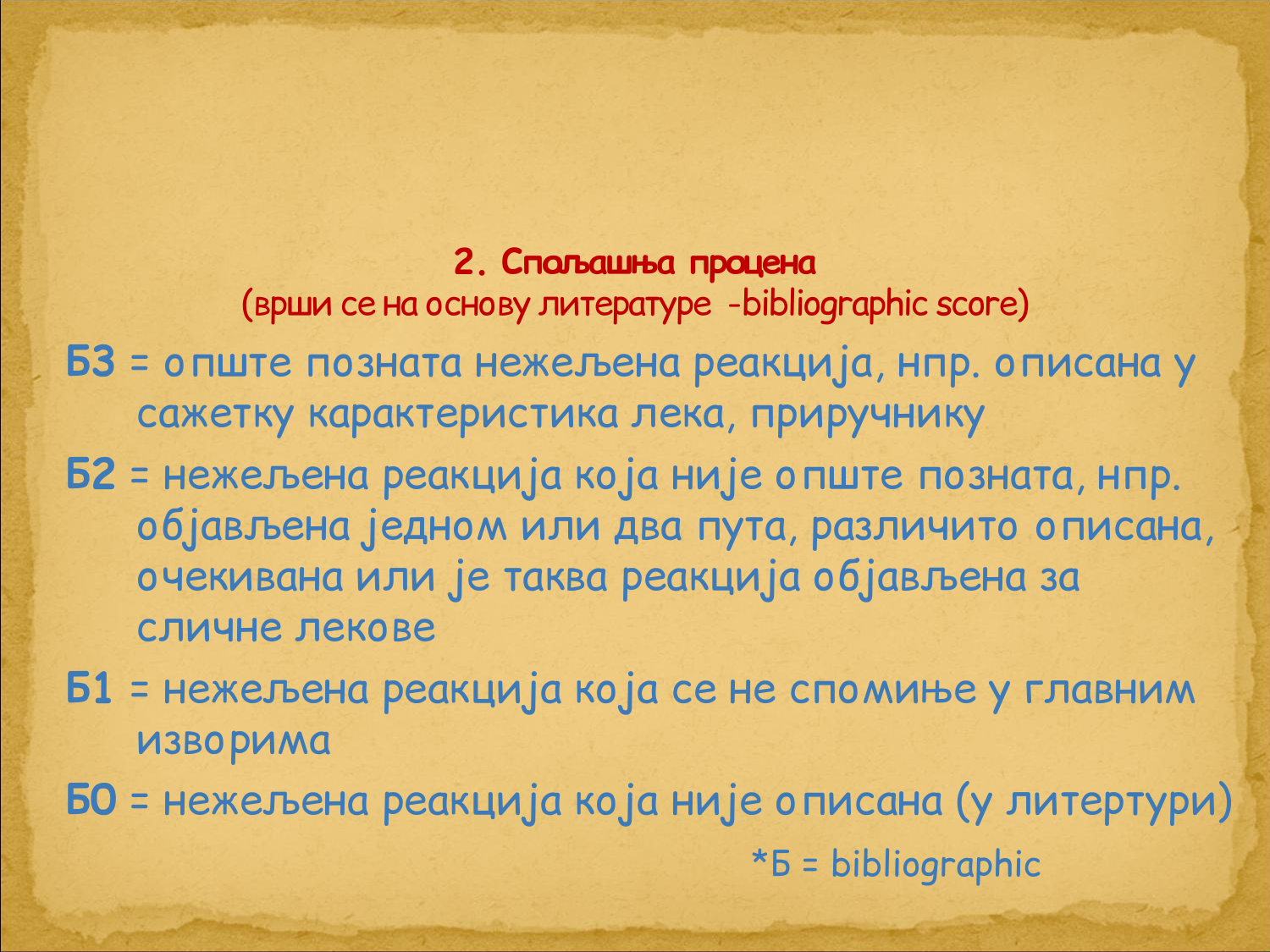

# 2. Спољашња процена (врши се на основу литературе  -bibliographic score)
Б3 = опште позната нежељена реакција, нпр. описана у сажетку карактеристика лека, приручнику
Б2 = нежељена реакција која није опште позната, нпр. објављена једном или два пута, различито описана, очекивана или је таква реакција објављена за сличне лекове
Б1 = нежељена реакција која се не спомиње у главним изворима
Б0 = нежељена реакција која није описана (у литертури)
                                                      *Б = bibliographic